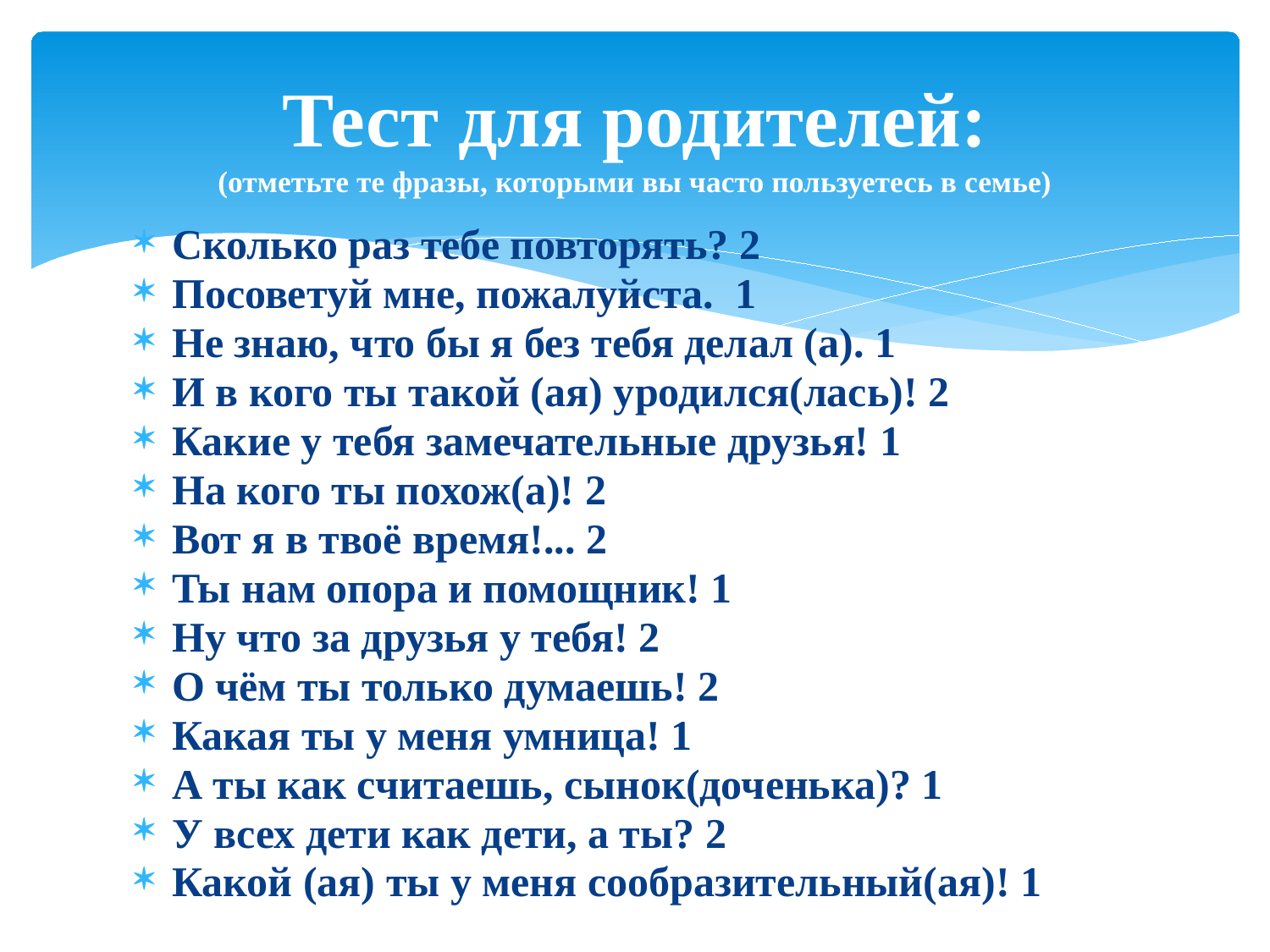

# Тест для родителей: (отметьте те фразы, которыми вы часто пользуетесь в семье)
Сколько раз тебе повторять? 2
Посоветуй мне, пожалуйста.  1
Не знаю, что бы я без тебя делал (а). 1
И в кого ты такой (ая) уродился(лась)! 2
Какие у тебя замечательные друзья! 1
На кого ты похож(а)! 2
Вот я в твоё время!... 2
Ты нам опора и помощник! 1
Ну что за друзья у тебя! 2
О чём ты только думаешь! 2
Какая ты у меня умница! 1
А ты как считаешь, сынок(доченька)? 1
У всех дети как дети, а ты? 2
Какой (ая) ты у меня сообразительный(ая)! 1